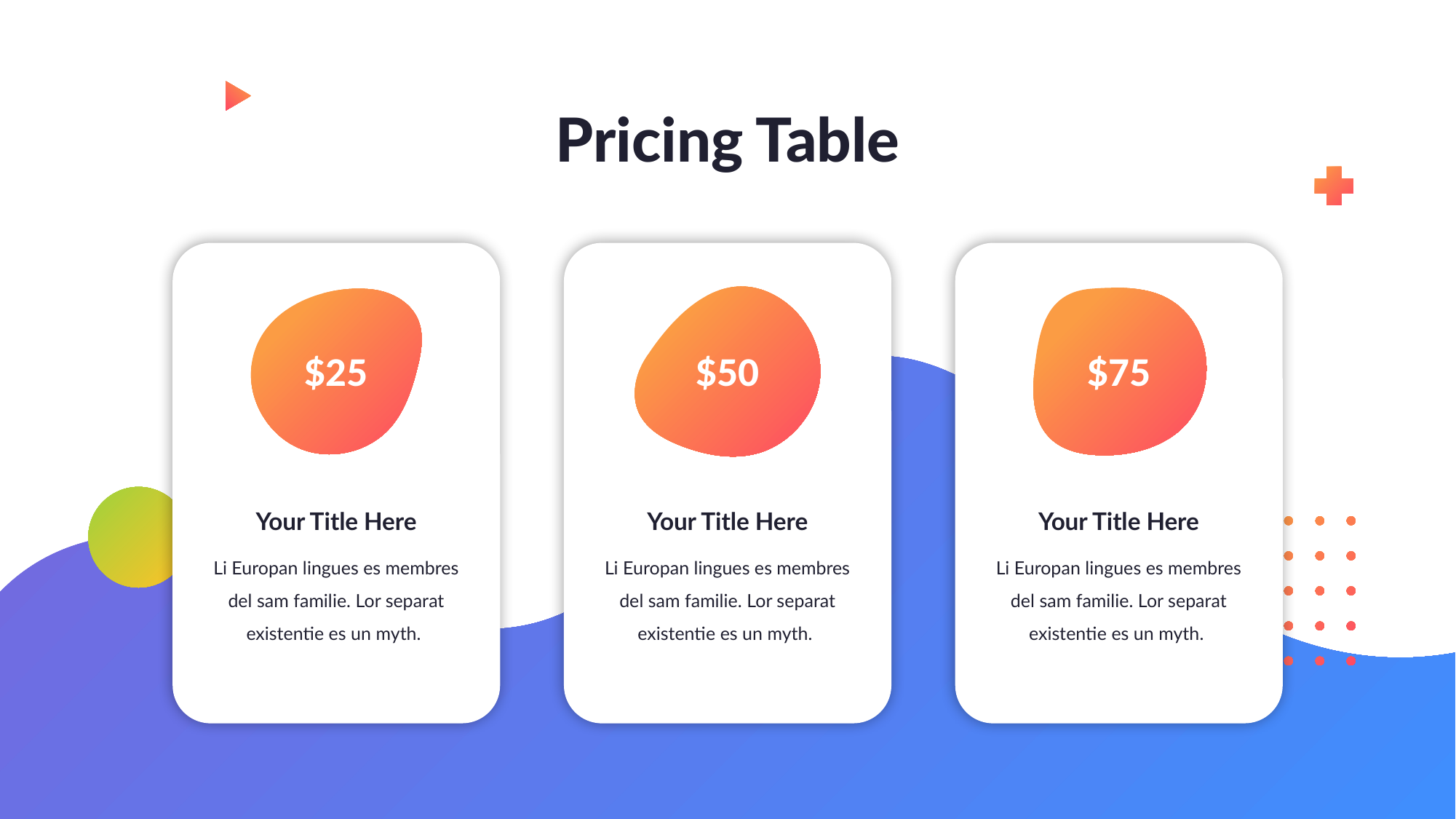

Pricing Table

$50
$75
$25

Your Title Here
Your Title Here
Your Title Here

Li Europan lingues es membres del sam familie. Lor separat existentie es un myth.
Li Europan lingues es membres del sam familie. Lor separat existentie es un myth.
Li Europan lingues es membres del sam familie. Lor separat existentie es un myth.